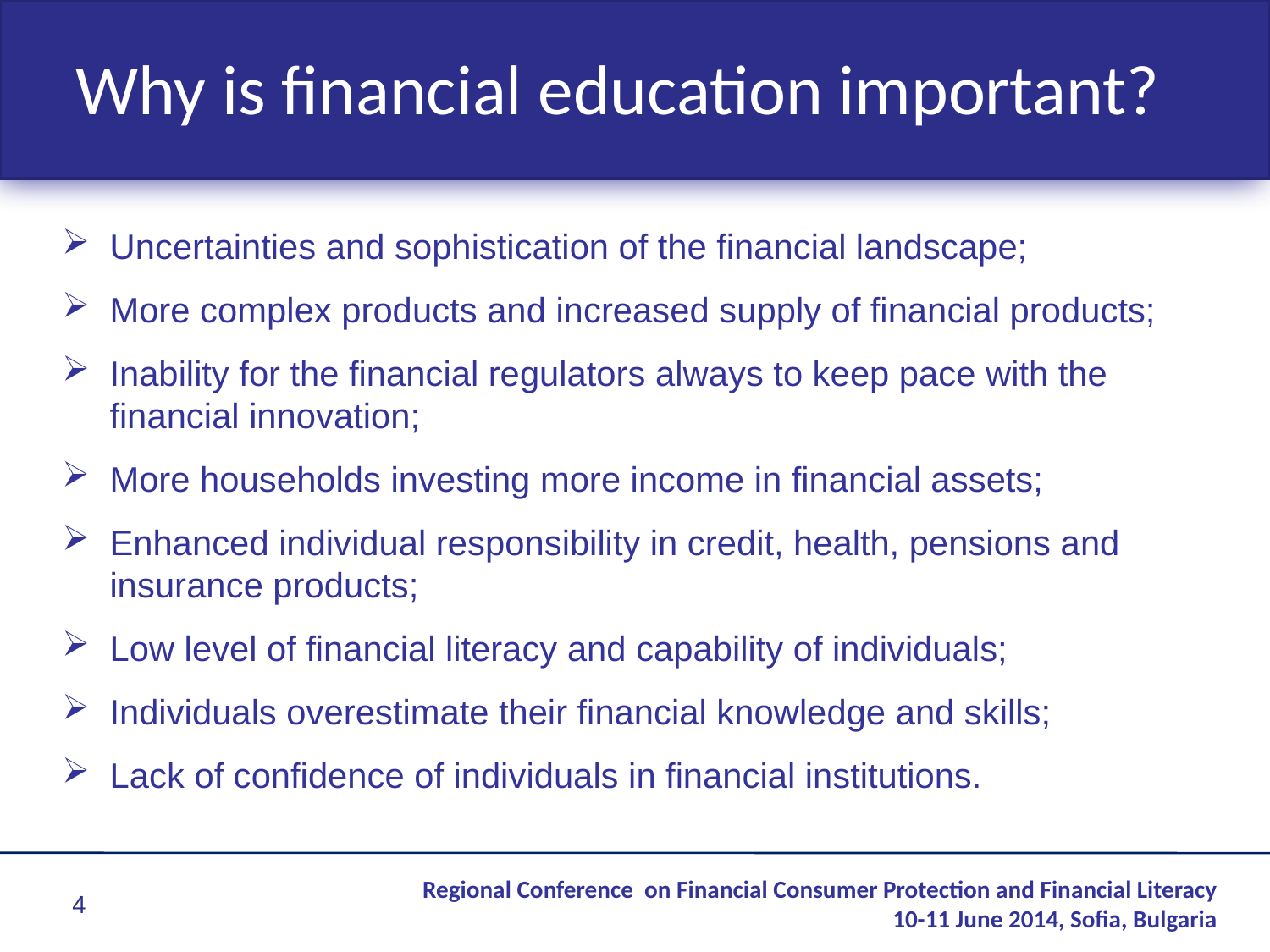

Why is financial education important?
Uncertainties and sophistication of the financial landscape;
More complex products and increased supply of financial products;
Inability for the financial regulators always to keep pace with the financial innovation;
More households investing more income in financial assets;
Enhanced individual responsibility in credit, health, pensions and insurance products;
Low level of financial literacy and capability of individuals;
Individuals overestimate their financial knowledge and skills;
Lack of confidence of individuals in financial institutions.
Regional Conference  on Financial Consumer Protection and Financial Literacy
10-11 June 2014, Sofia, Bulgaria

4